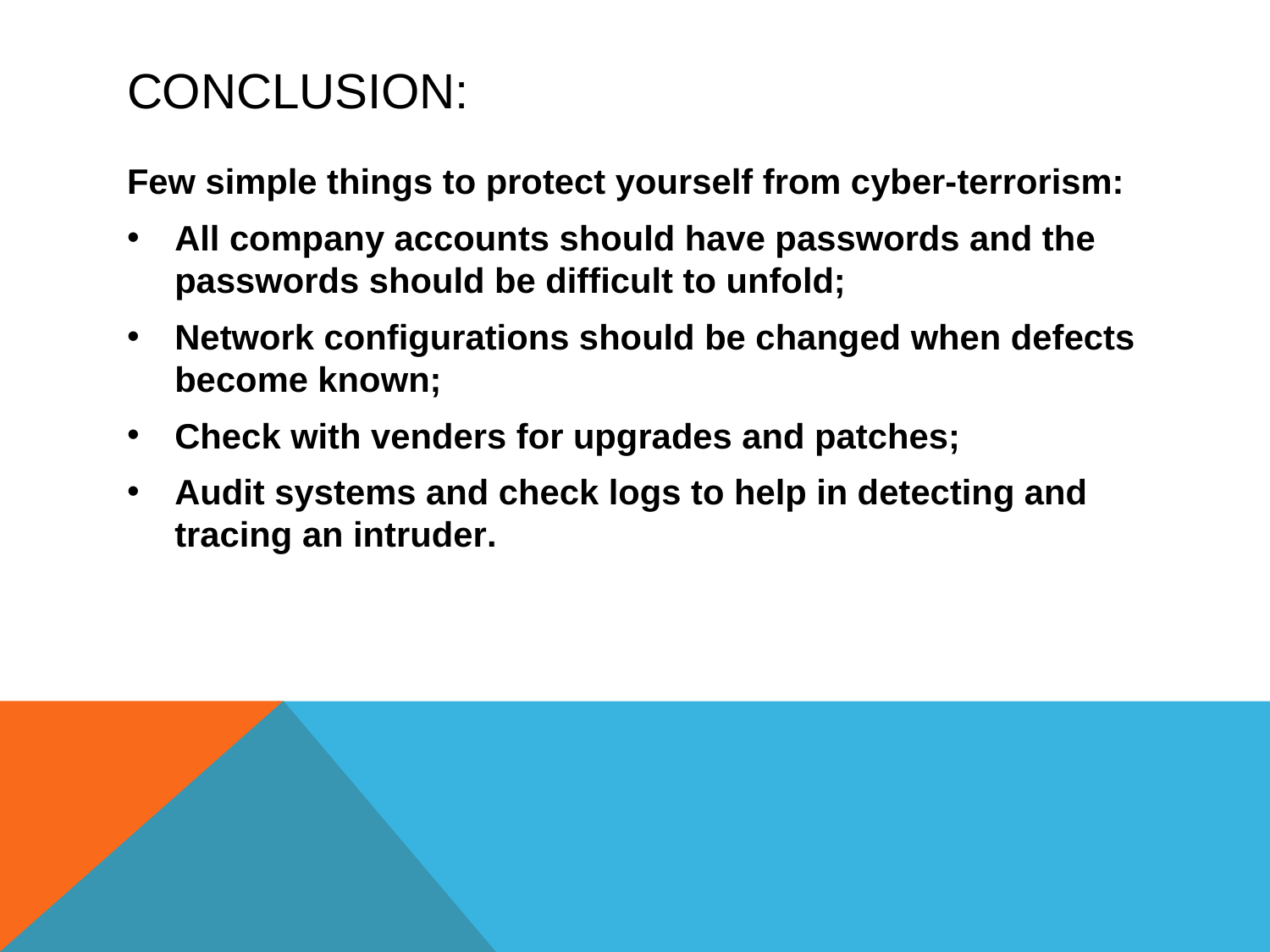

# Conclusion:
Few simple things to protect yourself from cyber-terrorism:
All company accounts should have passwords and the passwords should be difficult to unfold;
Network configurations should be changed when defects become known;
Check with venders for upgrades and patches;
Audit systems and check logs to help in detecting and tracing an intruder.